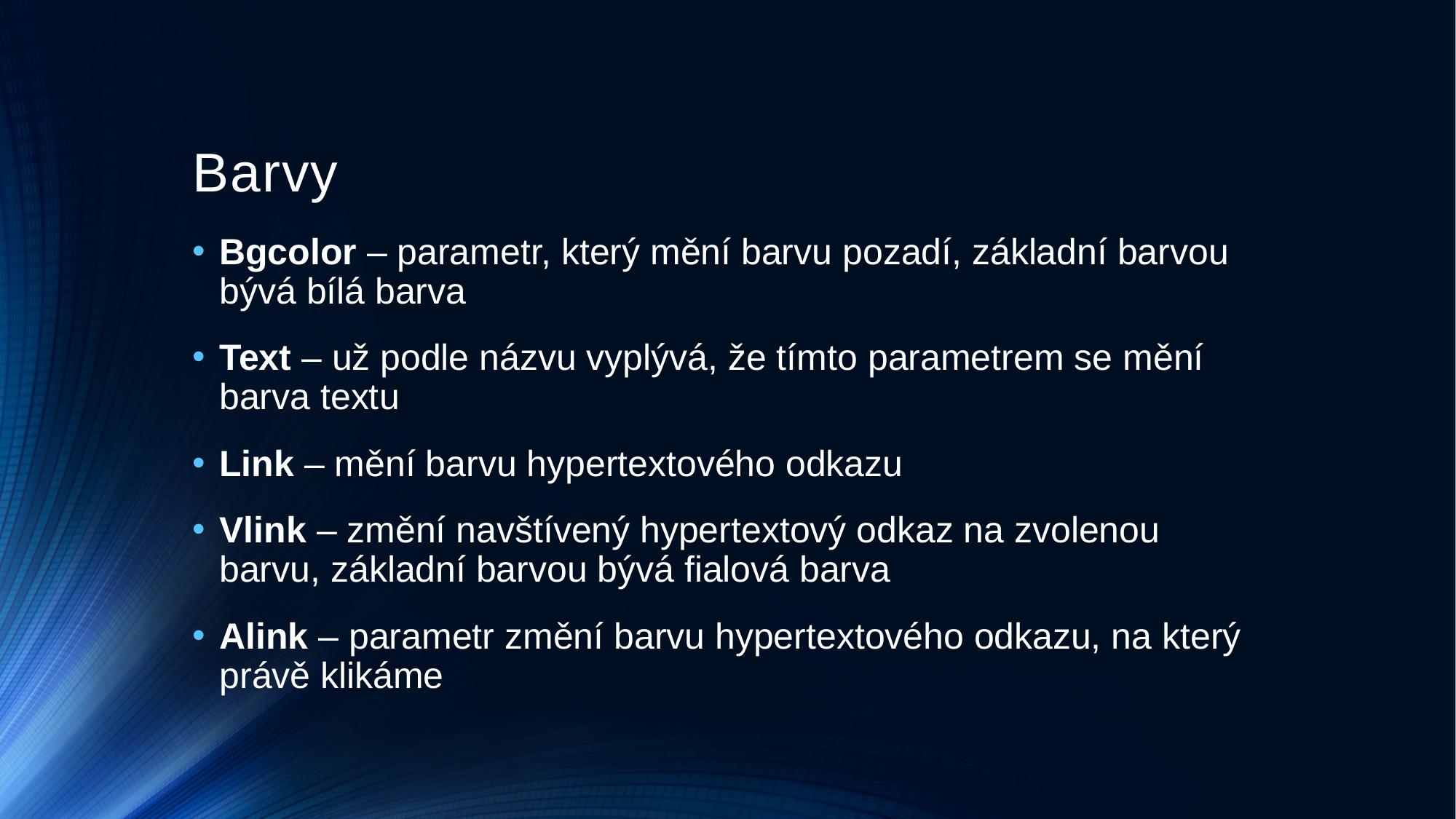

# Barvy
Bgcolor – parametr, který mění barvu pozadí, základní barvou bývá bílá barva
Text – už podle názvu vyplývá, že tímto parametrem se mění barva textu
Link – mění barvu hypertextového odkazu
Vlink – změní navštívený hypertextový odkaz na zvolenou barvu, základní barvou bývá fialová barva
Alink – parametr změní barvu hypertextového odkazu, na který právě klikáme